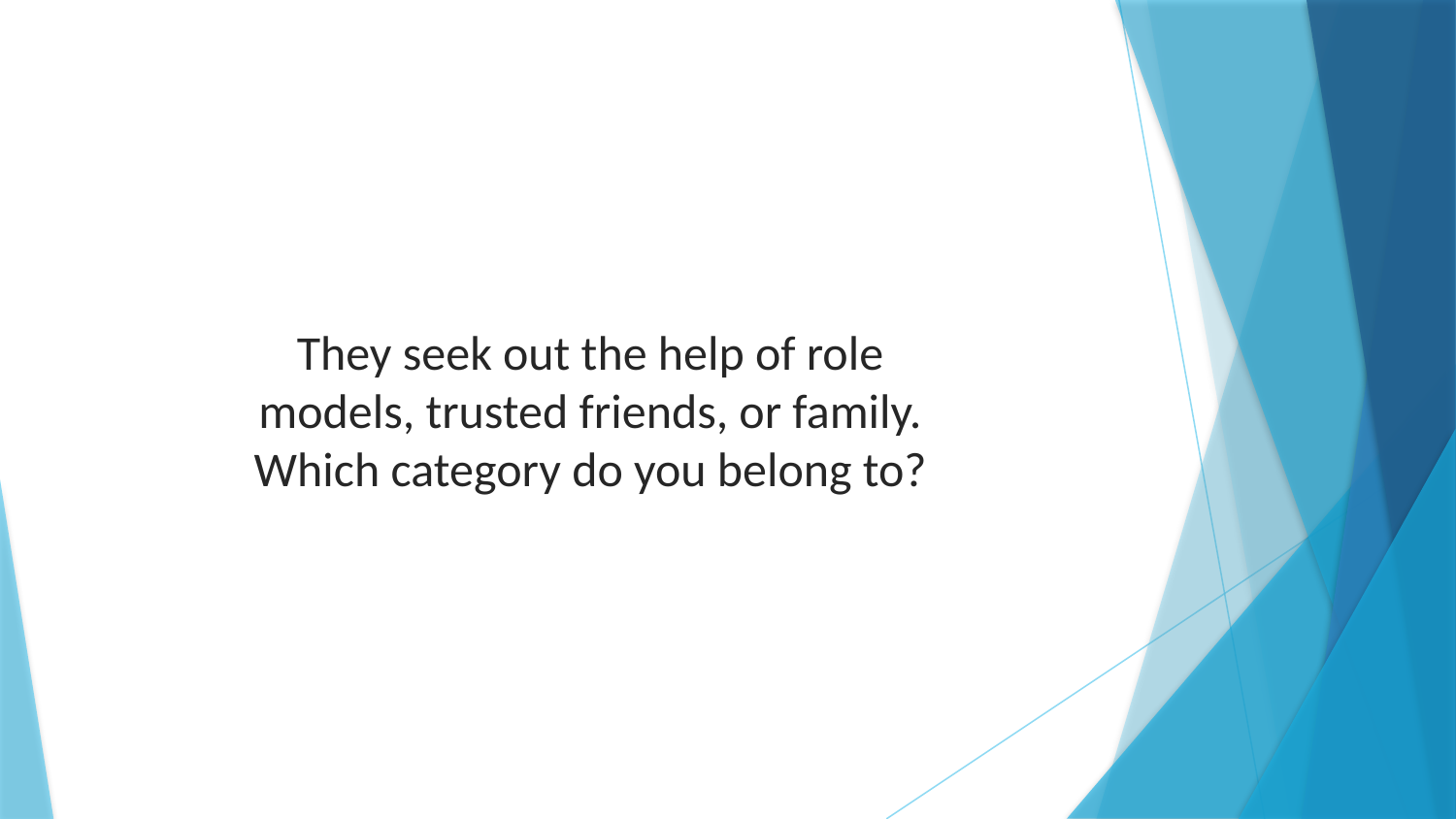

They seek out the help of role models, trusted friends, or family. Which category do you belong to?